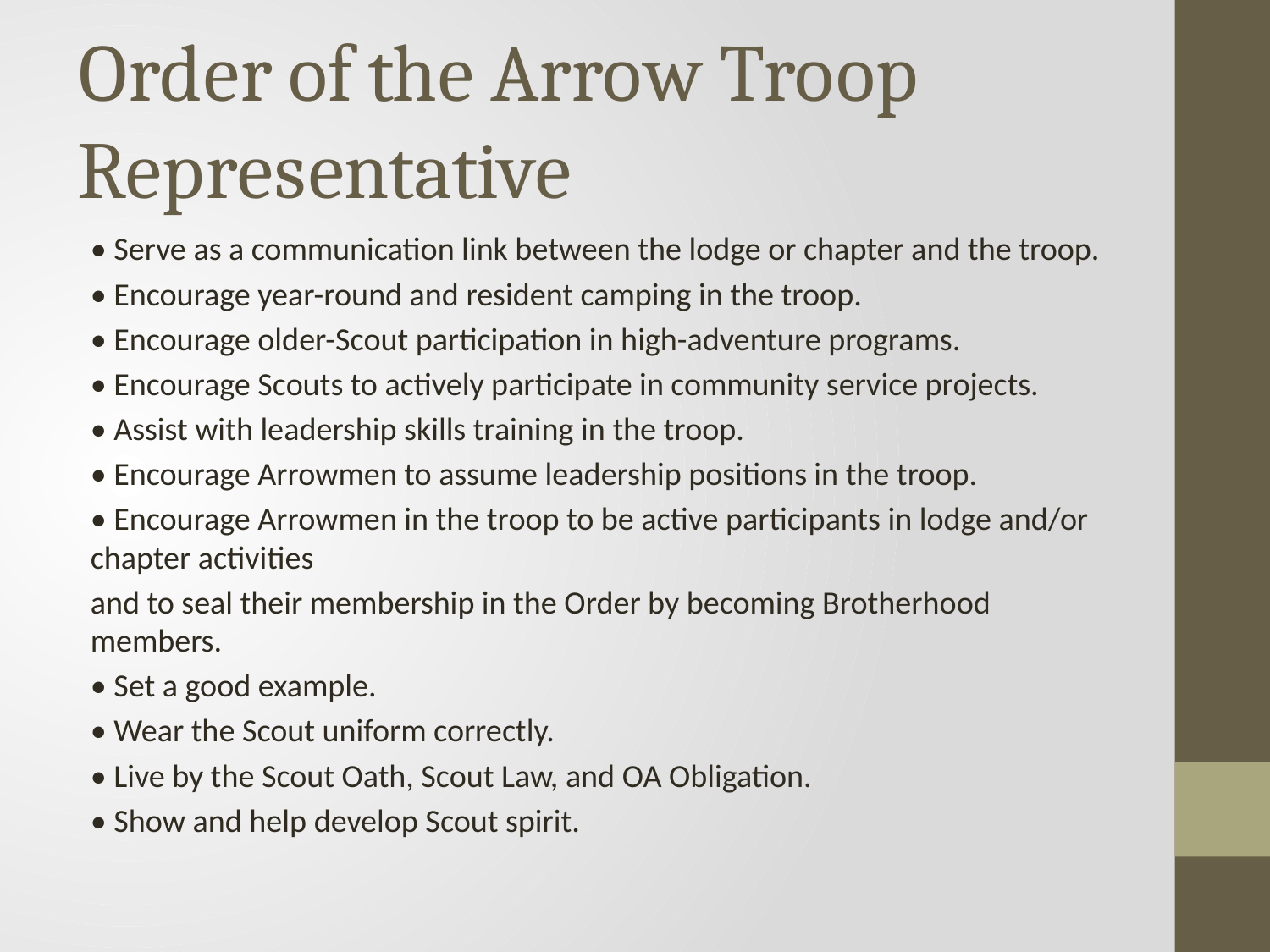

# Order of the Arrow Troop Representative
• Serve as a communication link between the lodge or chapter and the troop.
• Encourage year-round and resident camping in the troop.
• Encourage older-Scout participation in high-adventure programs.
• Encourage Scouts to actively participate in community service projects.
• Assist with leadership skills training in the troop.
• Encourage Arrowmen to assume leadership positions in the troop.
• Encourage Arrowmen in the troop to be active participants in lodge and/or chapter activities
and to seal their membership in the Order by becoming Brotherhood members.
• Set a good example.
• Wear the Scout uniform correctly.
• Live by the Scout Oath, Scout Law, and OA Obligation.
• Show and help develop Scout spirit.